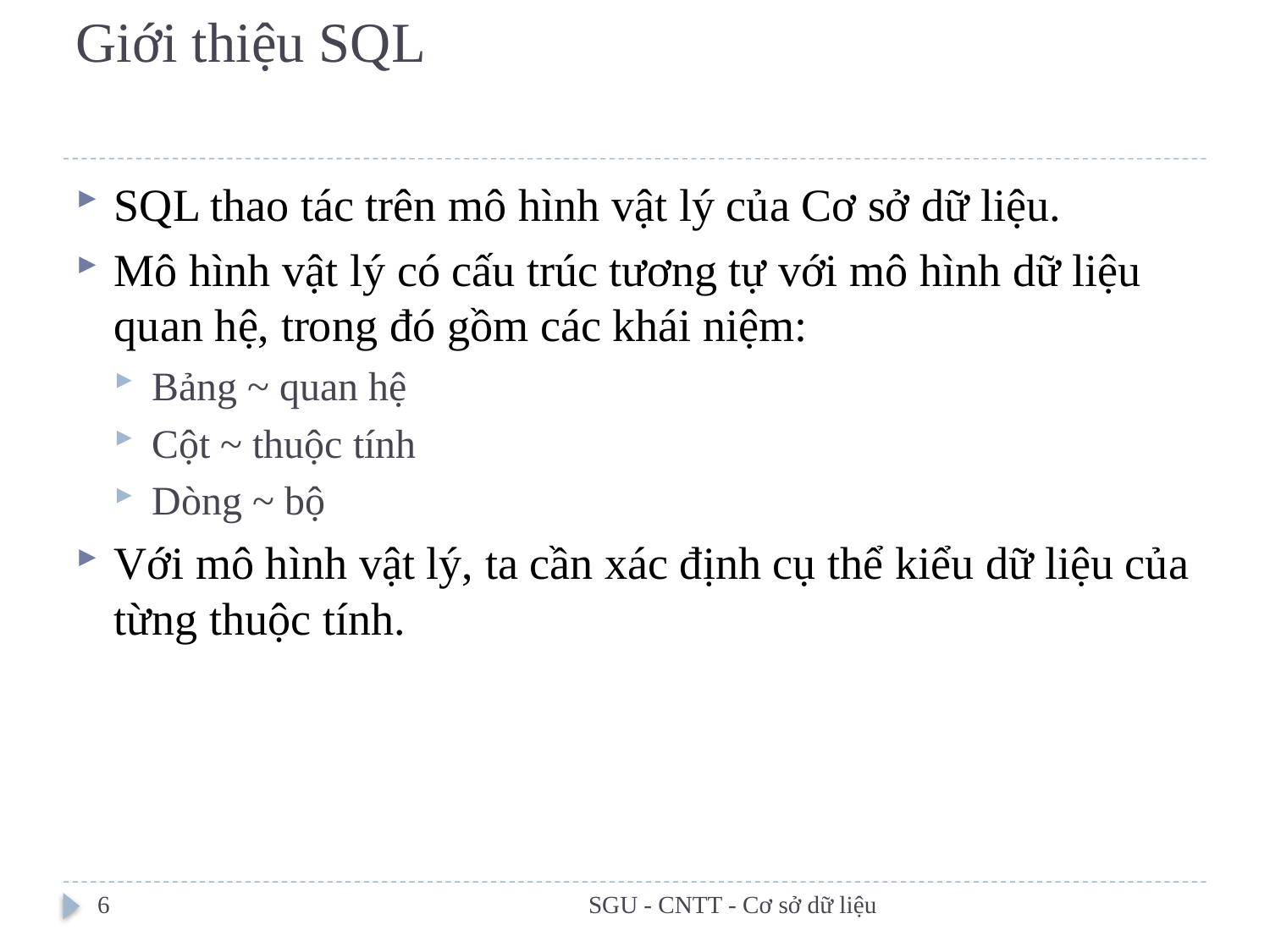

# Giới thiệu SQL
SQL thao tác trên mô hình vật lý của Cơ sở dữ liệu.
Mô hình vật lý có cấu trúc tương tự với mô hình dữ liệu quan hệ, trong đó gồm các khái niệm:
Bảng ~ quan hệ
Cột ~ thuộc tính
Dòng ~ bộ
Với mô hình vật lý, ta cần xác định cụ thể kiểu dữ liệu của từng thuộc tính.
6
SGU - CNTT - Cơ sở dữ liệu